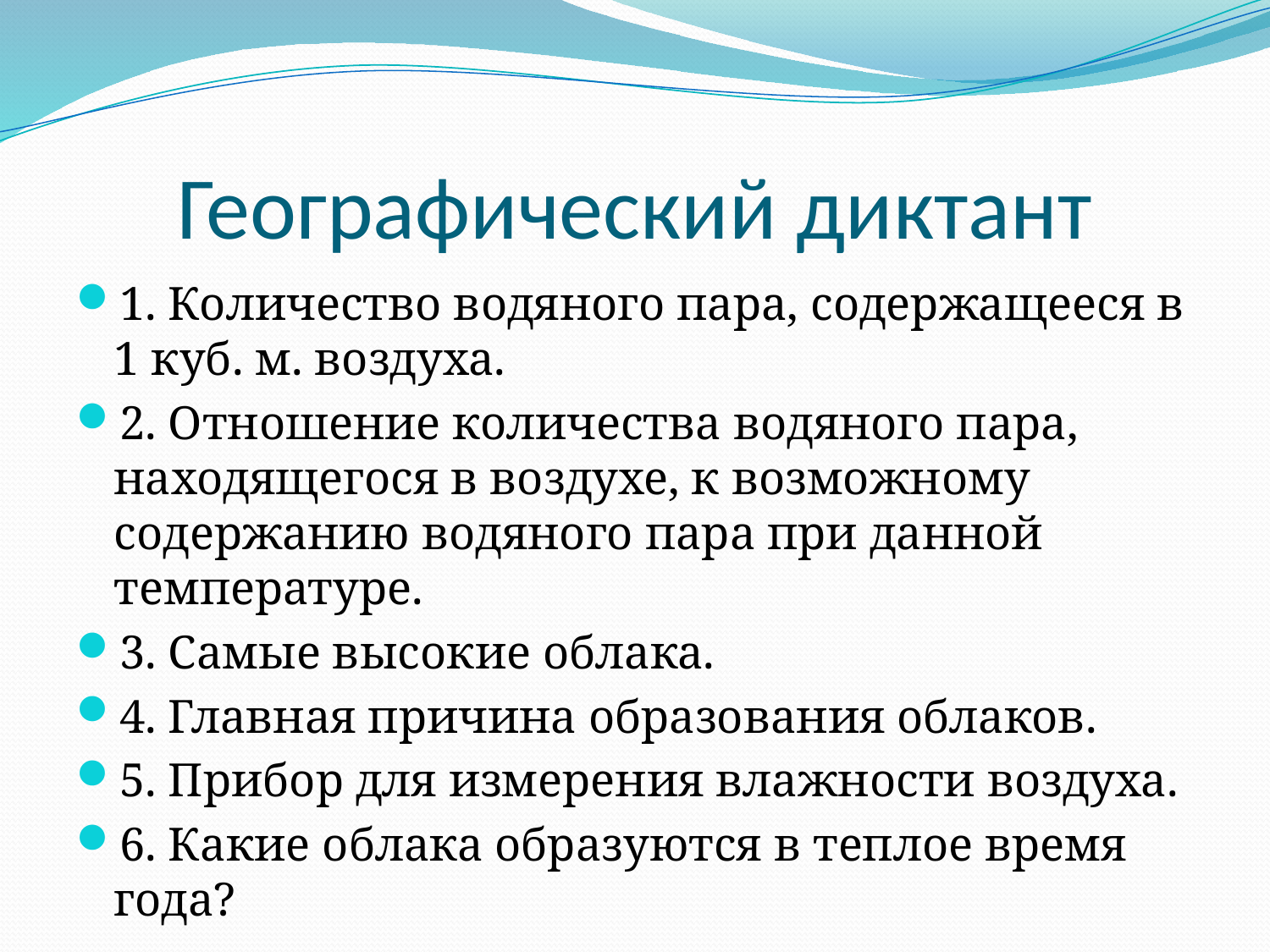

# Географический диктант
1. Количество водяного пара, содержащееся в 1 куб. м. воздуха.
2. Отношение количества водяного пара, находящегося в воздухе, к возможному содержанию водяного пара при данной температуре.
3. Самые высокие облака.
4. Главная причина образования облаков.
5. Прибор для измерения влажности воздуха.
6. Какие облака образуются в теплое время года?